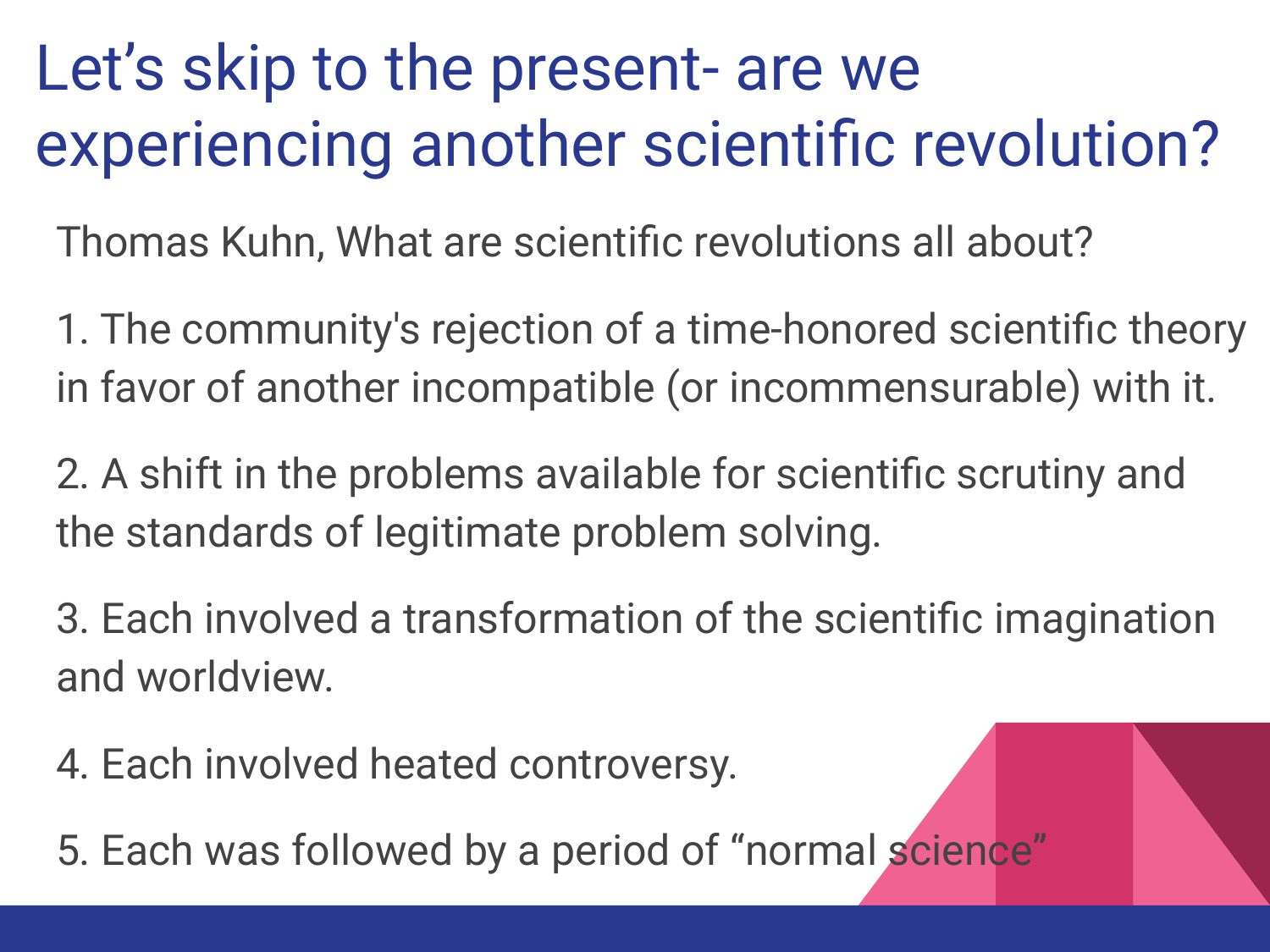

# Let’s skip to the present- are we experiencing another scientific revolution?
Thomas Kuhn, What are scientific revolutions all about?
1. The community's rejection of a time-honored scientific theory in favor of another incompatible (or incommensurable) with it.
2. A shift in the problems available for scientific scrutiny and the standards of legitimate problem solving.
3. Each involved a transformation of the scientific imagination and worldview.
4. Each involved heated controversy.
5. Each was followed by a period of “normal science”